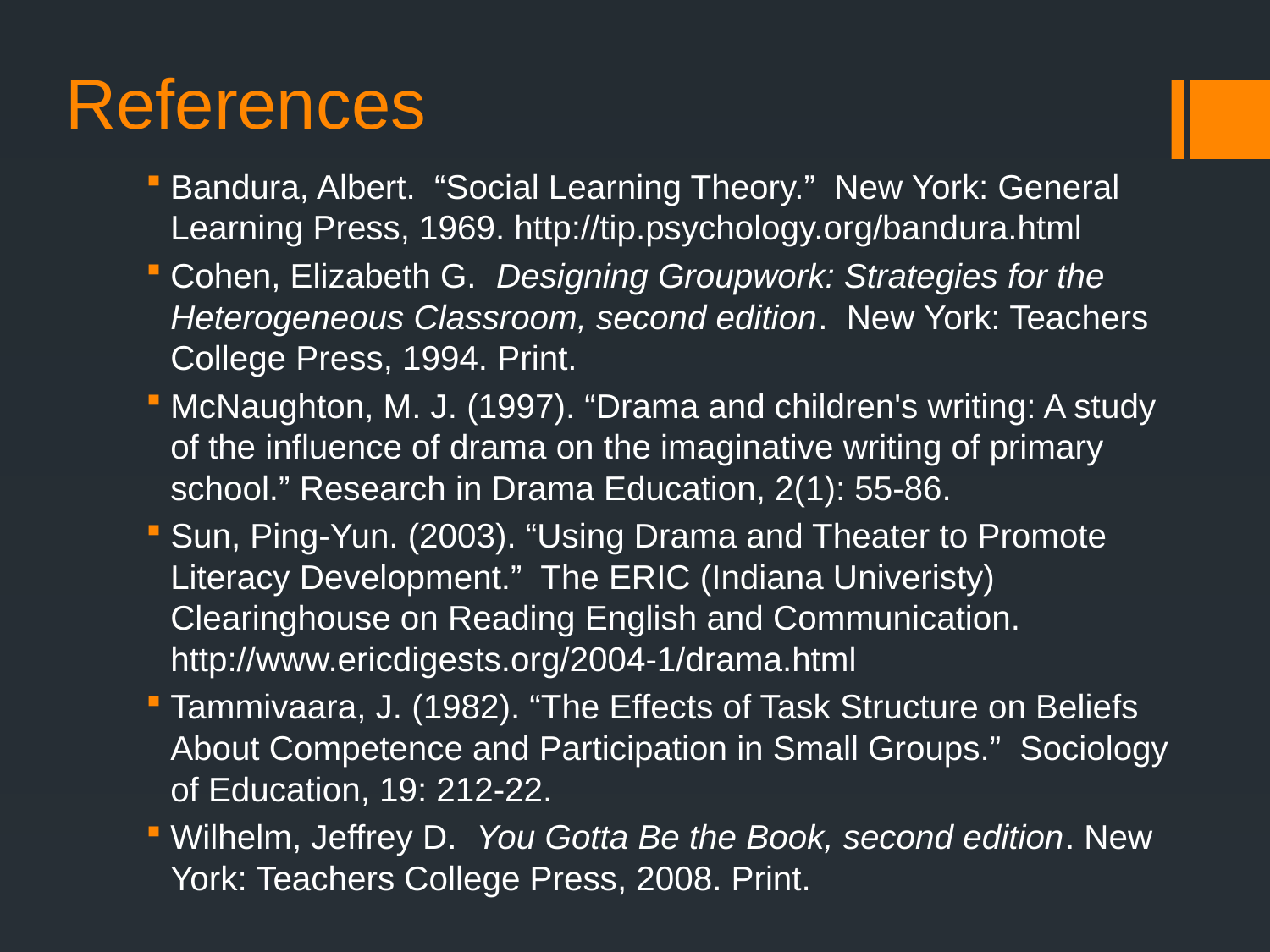

# References
Bandura, Albert.  “Social Learning Theory.”  New York: General Learning Press, 1969. http://tip.psychology.org/bandura.html
Cohen, Elizabeth G.  Designing Groupwork: Strategies for the Heterogeneous Classroom, second edition.  New York: Teachers College Press, 1994. Print.
McNaughton, M. J. (1997). “Drama and children's writing: A study of the influence of drama on the imaginative writing of primary school.” Research in Drama Education, 2(1): 55-86.
Sun, Ping-Yun. (2003). “Using Drama and Theater to Promote Literacy Development.”  The ERIC (Indiana Univeristy) Clearinghouse on Reading English and Communication. http://www.ericdigests.org/2004-1/drama.html
Tammivaara, J. (1982). “The Effects of Task Structure on Beliefs About Competence and Participation in Small Groups.”  Sociology of Education, 19: 212-22.
Wilhelm, Jeffrey D.  You Gotta Be the Book, second edition. New York: Teachers College Press, 2008. Print.